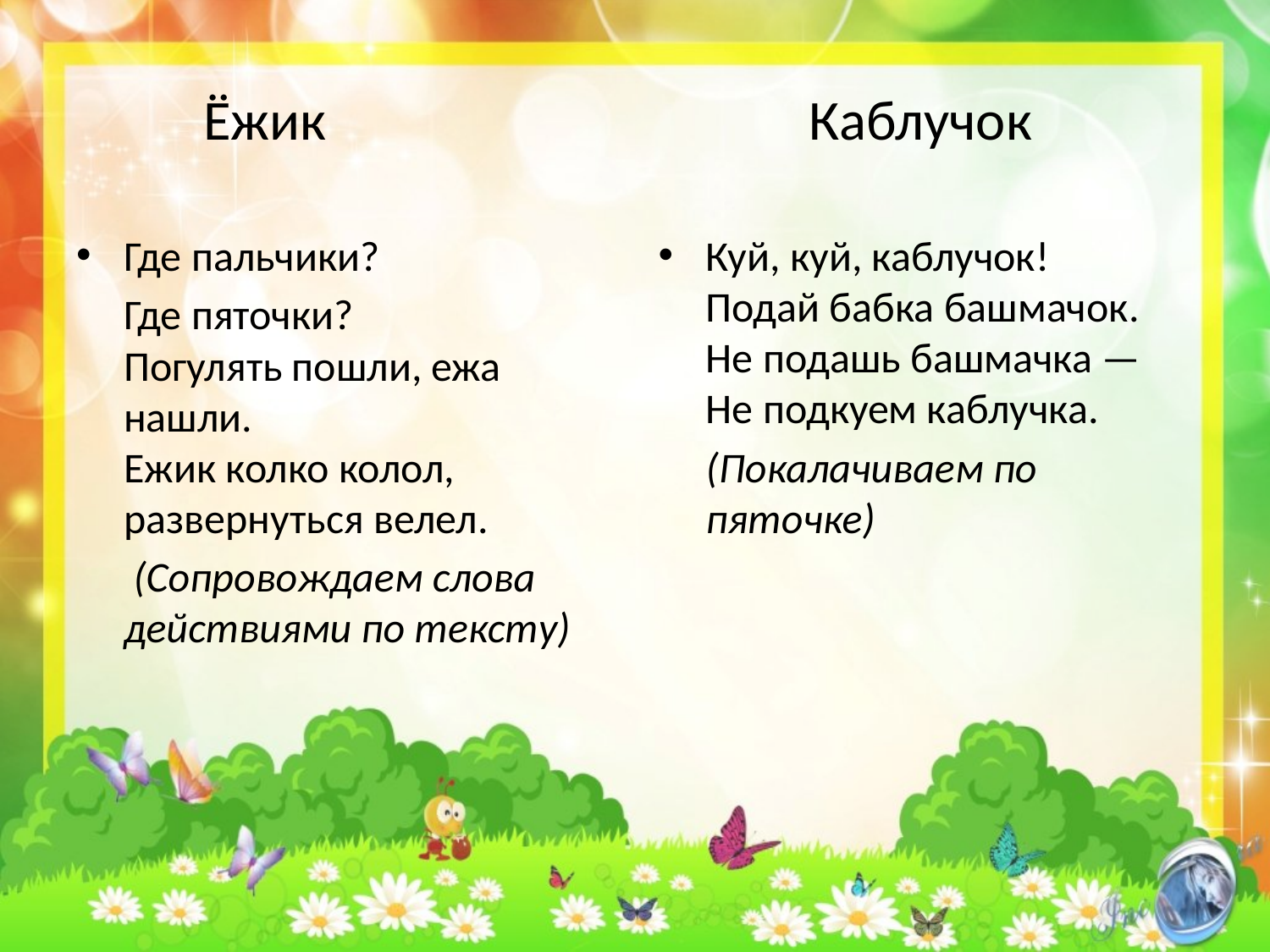

# Ёжик                                      Каблучок
Где пальчики?
     Где пяточки?
Погулять пошли, ежа нашли.
Ежик колко колол, развернуться велел.
      (Сопровождаем слова действиями по тексту)
Куй, куй, каблучок!
Подай бабка башмачок.
Не подашь башмачка —
Не подкуем каблучка.
     (Покалачиваем по пяточке)